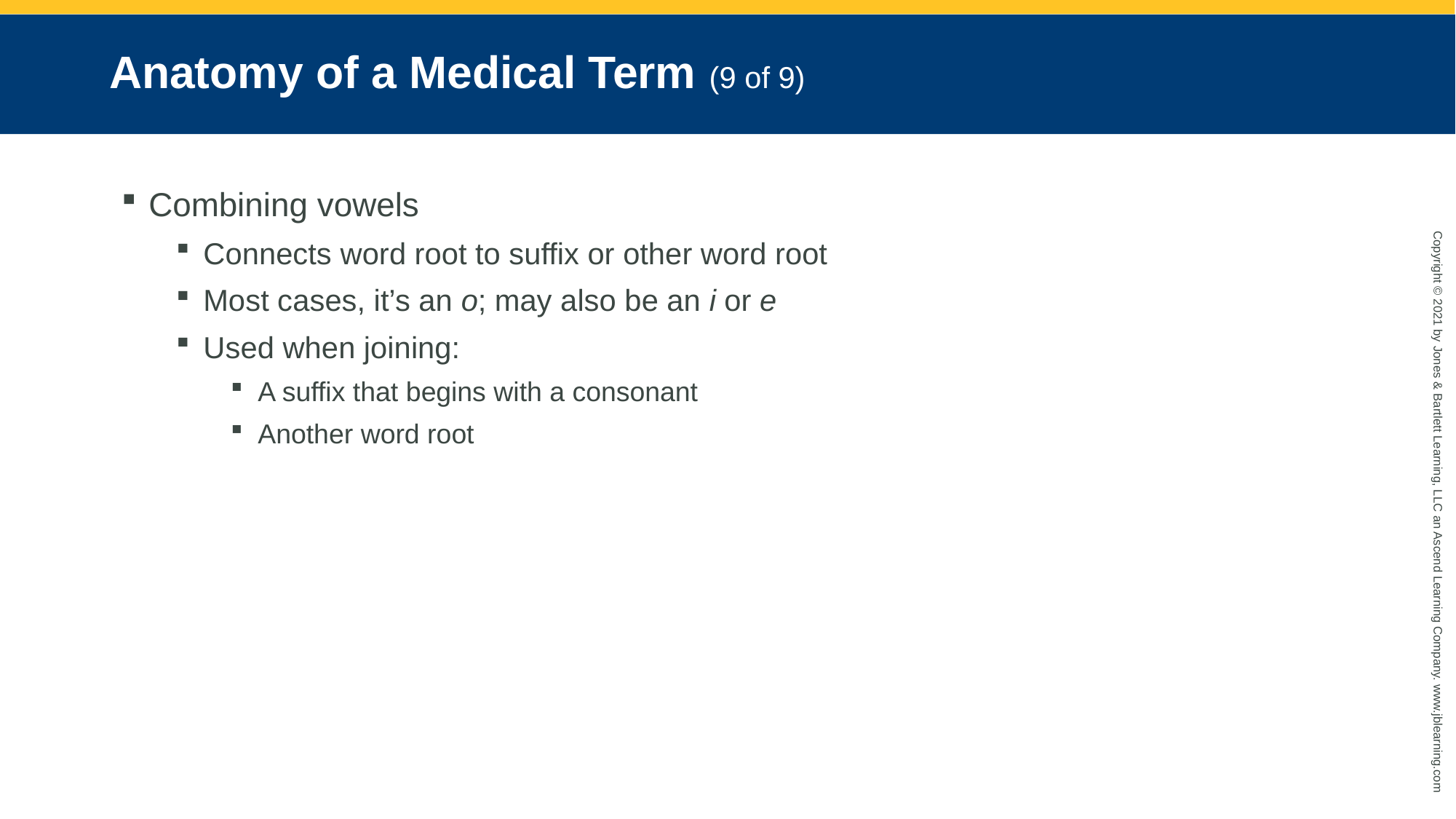

# Anatomy of a Medical Term (9 of 9)
Combining vowels
Connects word root to suffix or other word root
Most cases, it’s an o; may also be an i or e
Used when joining:
A suffix that begins with a consonant
Another word root